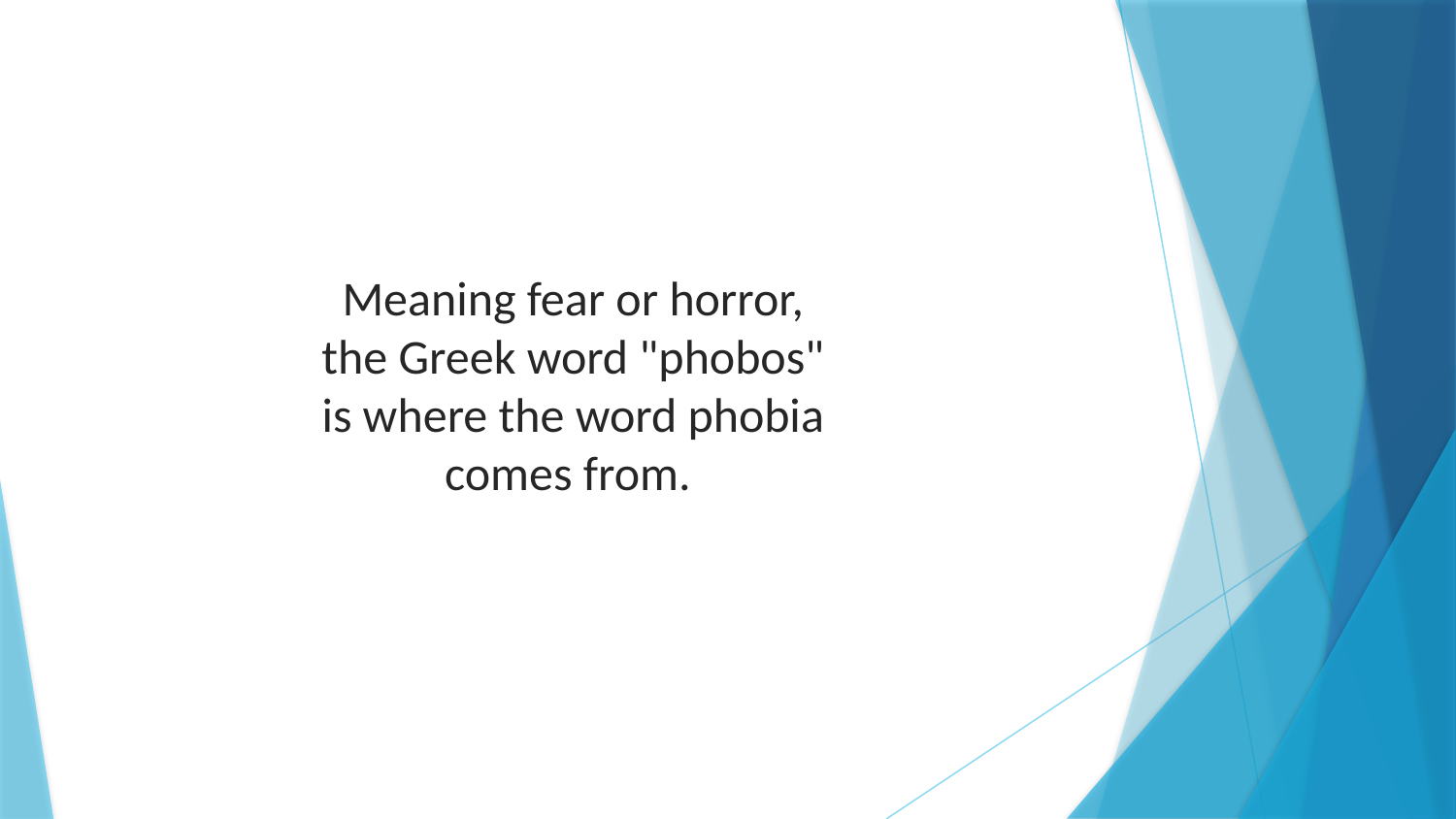

Meaning fear or horror, the Greek word "phobos" is where the word phobia comes from.